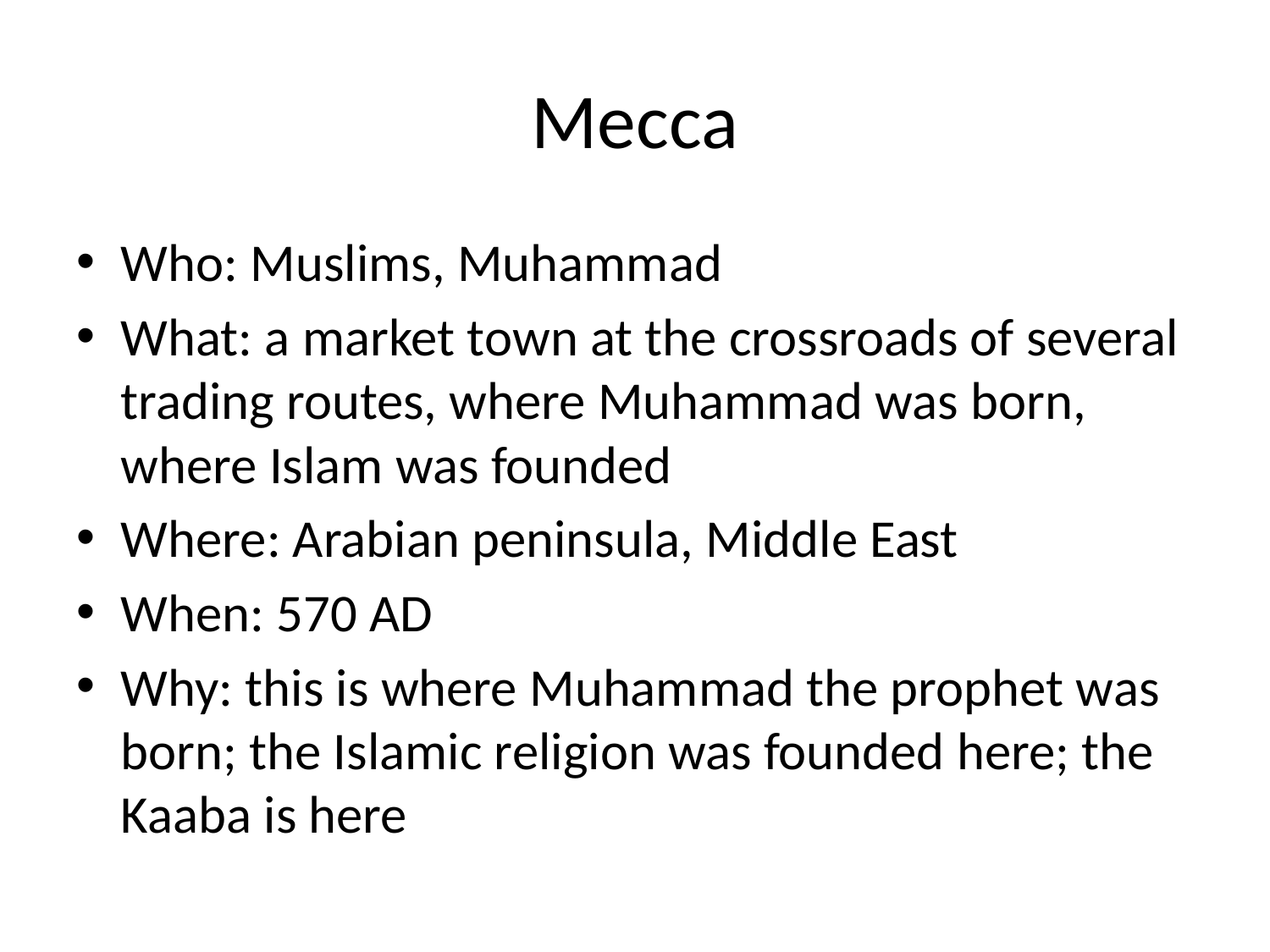

# Mecca
Who: Muslims, Muhammad
What: a market town at the crossroads of several trading routes, where Muhammad was born, where Islam was founded
Where: Arabian peninsula, Middle East
When: 570 AD
Why: this is where Muhammad the prophet was born; the Islamic religion was founded here; the Kaaba is here